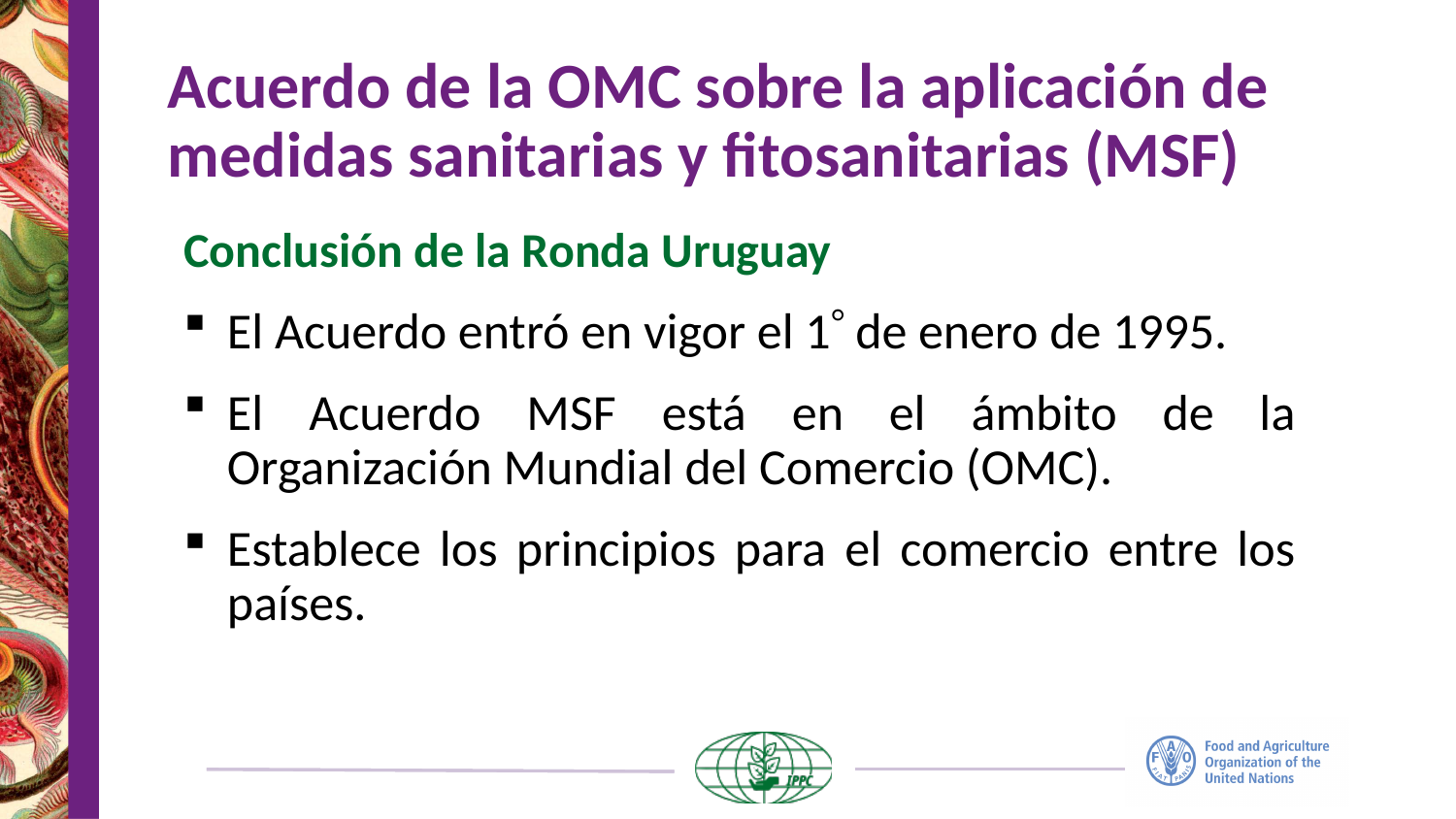

# Acuerdo de la OMC sobre la aplicación de medidas sanitarias y fitosanitarias (MSF)
Conclusión de la Ronda Uruguay
El Acuerdo entró en vigor el 1° de enero de 1995.
El Acuerdo MSF está en el ámbito de la Organización Mundial del Comercio (OMC).
Establece los principios para el comercio entre los países.